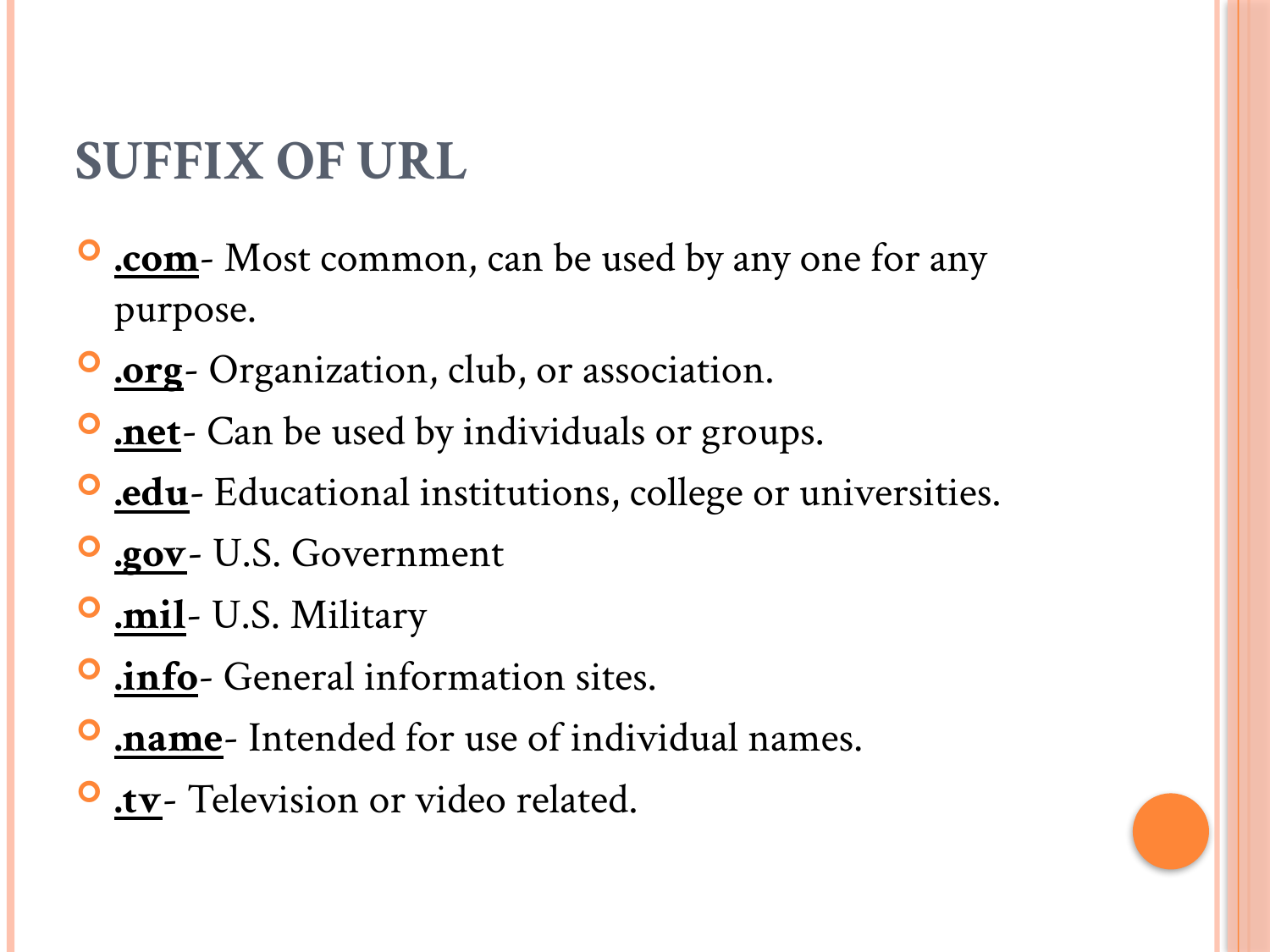

# Suffix of URL
.com- Most common, can be used by any one for any purpose.
.org- Organization, club, or association.
.net- Can be used by individuals or groups.
.edu- Educational institutions, college or universities.
.gov- U.S. Government
.mil- U.S. Military
.info- General information sites.
.name- Intended for use of individual names.
.tv- Television or video related.